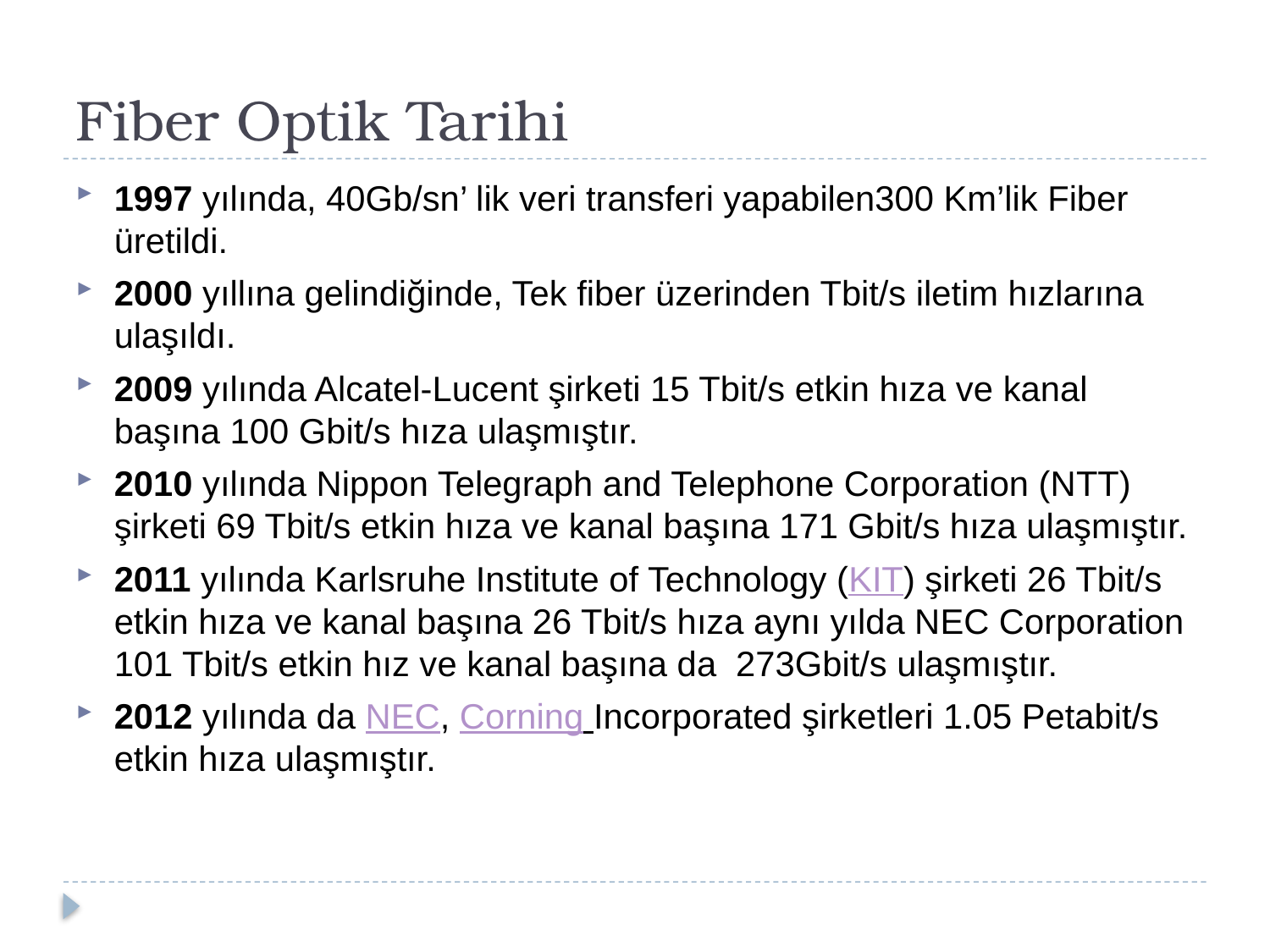

# Fiber Optik Tarihi
1997 yılında, 40Gb/sn’ lik veri transferi yapabilen300 Km’lik Fiber üretildi.
2000 yıllına gelindiğinde, Tek fiber üzerinden Tbit/s iletim hızlarına ulaşıldı.
2009 yılında Alcatel-Lucent şirketi 15 Tbit/s etkin hıza ve kanal başına 100 Gbit/s hıza ulaşmıştır.
2010 yılında Nippon Telegraph and Telephone Corporation (NTT) şirketi 69 Tbit/s etkin hıza ve kanal başına 171 Gbit/s hıza ulaşmıştır.
2011 yılında Karlsruhe Institute of Technology (KIT) şirketi 26 Tbit/s etkin hıza ve kanal başına 26 Tbit/s hıza aynı yılda NEC Corporation 101 Tbit/s etkin hız ve kanal başına da  273Gbit/s ulaşmıştır.
2012 yılında da NEC, Corning Incorporated şirketleri 1.05 Petabit/s etkin hıza ulaşmıştır.